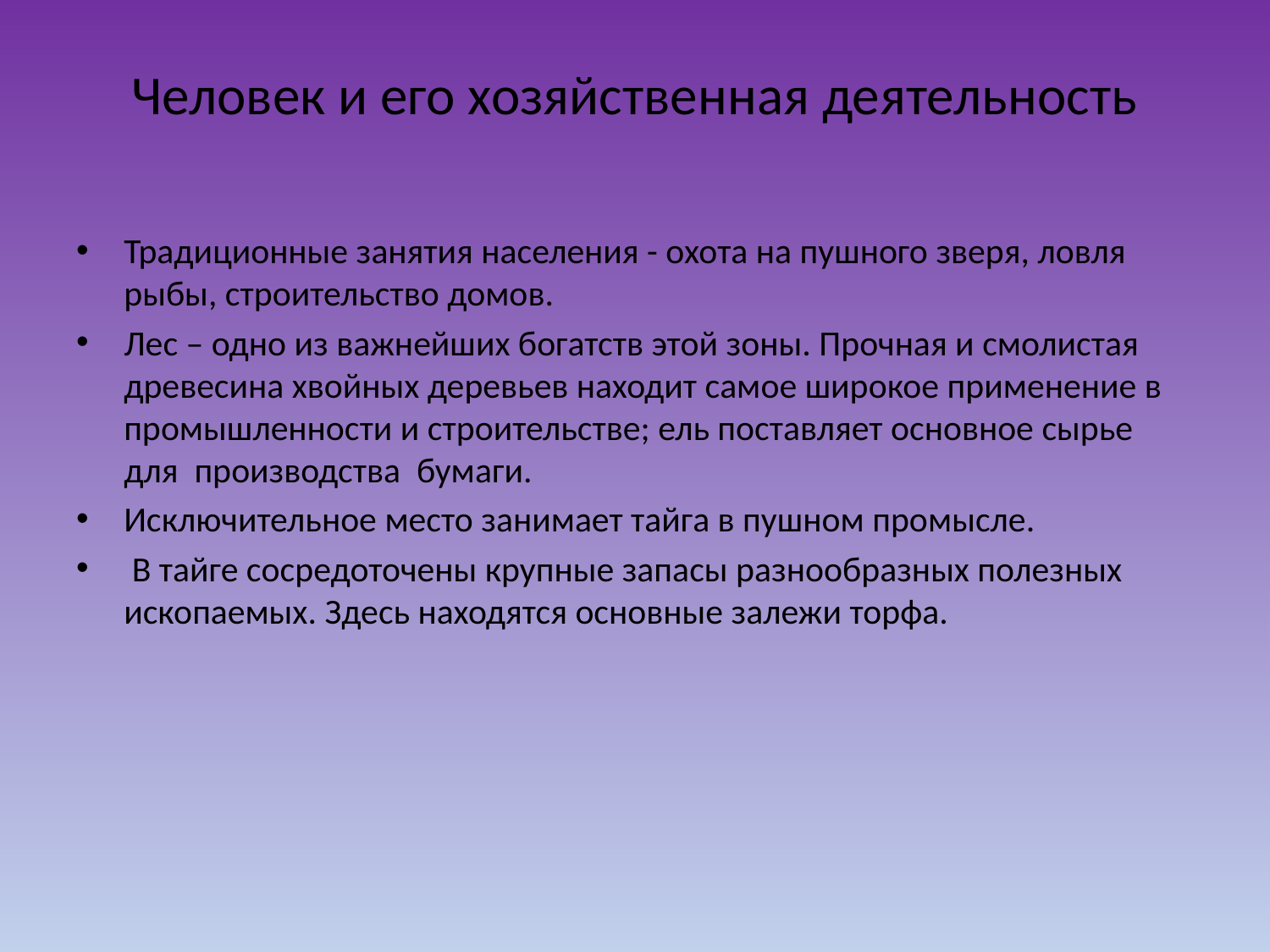

# Человек и его хозяйственная деятельность
Традиционные занятия населения - охота на пушного зверя, ловля рыбы, строительство домов.
Лес – одно из важнейших богатств этой зоны. Прочная и смолистая древесина хвойных деревьев находит самое широкое применение в промышленности и строительстве; ель поставляет основное сырье для  производства  бумаги.
Исключительное место занимает тайга в пушном промысле.
 В тайге сосредоточены крупные запасы разнообразных полезных ископаемых. Здесь находятся основные залежи торфа.